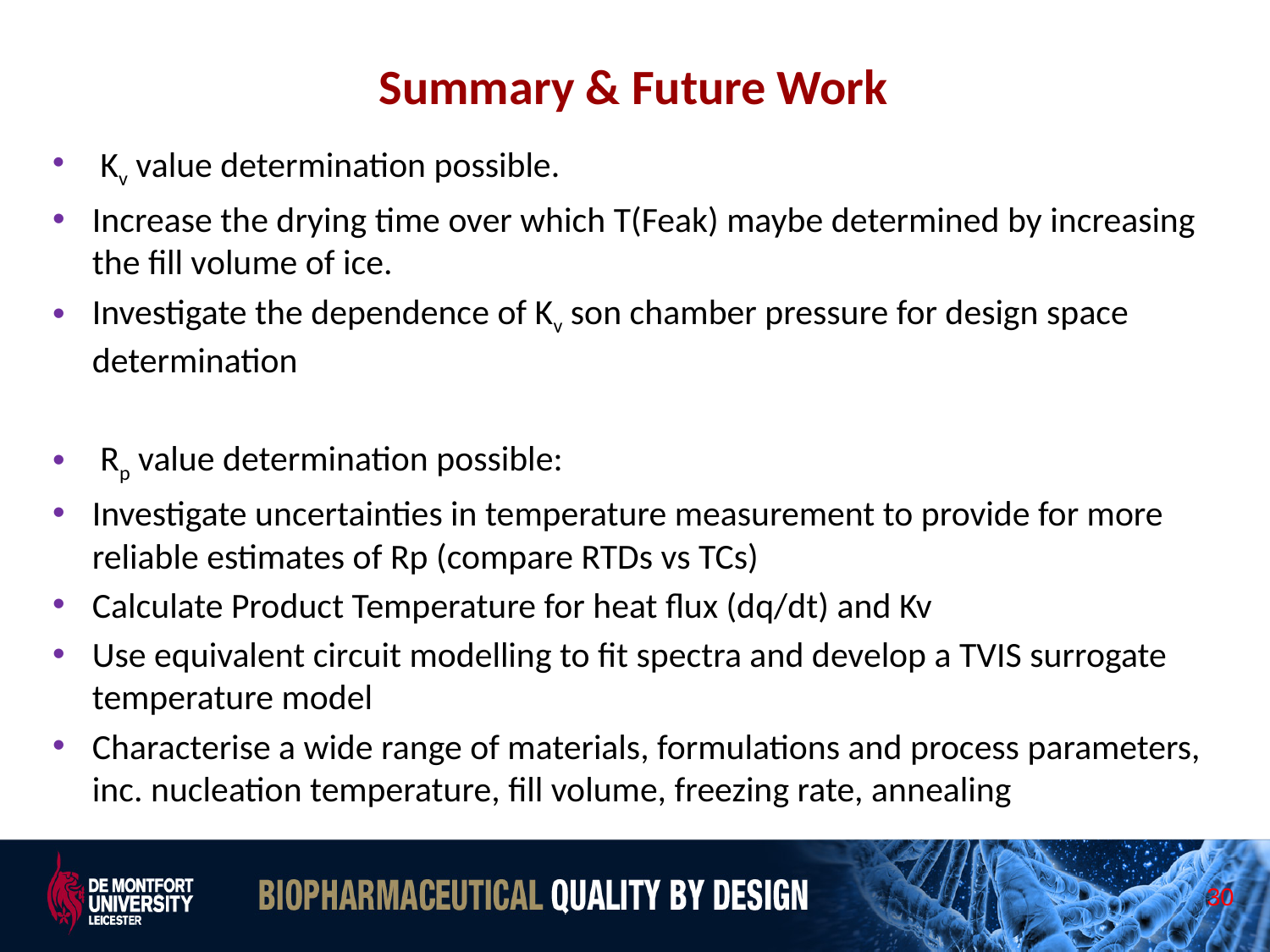

# Summary & Future Work
Kv value determination possible.
Increase the drying time over which T(Feak) maybe determined by increasing the fill volume of ice.
Investigate the dependence of Kv son chamber pressure for design space determination

Rp value determination possible:
Investigate uncertainties in temperature measurement to provide for more reliable estimates of Rp (compare RTDs vs TCs)
Calculate Product Temperature for heat flux (dq/dt) and Kv
Use equivalent circuit modelling to fit spectra and develop a TVIS surrogate temperature model
Characterise a wide range of materials, formulations and process parameters, inc. nucleation temperature, fill volume, freezing rate, annealing